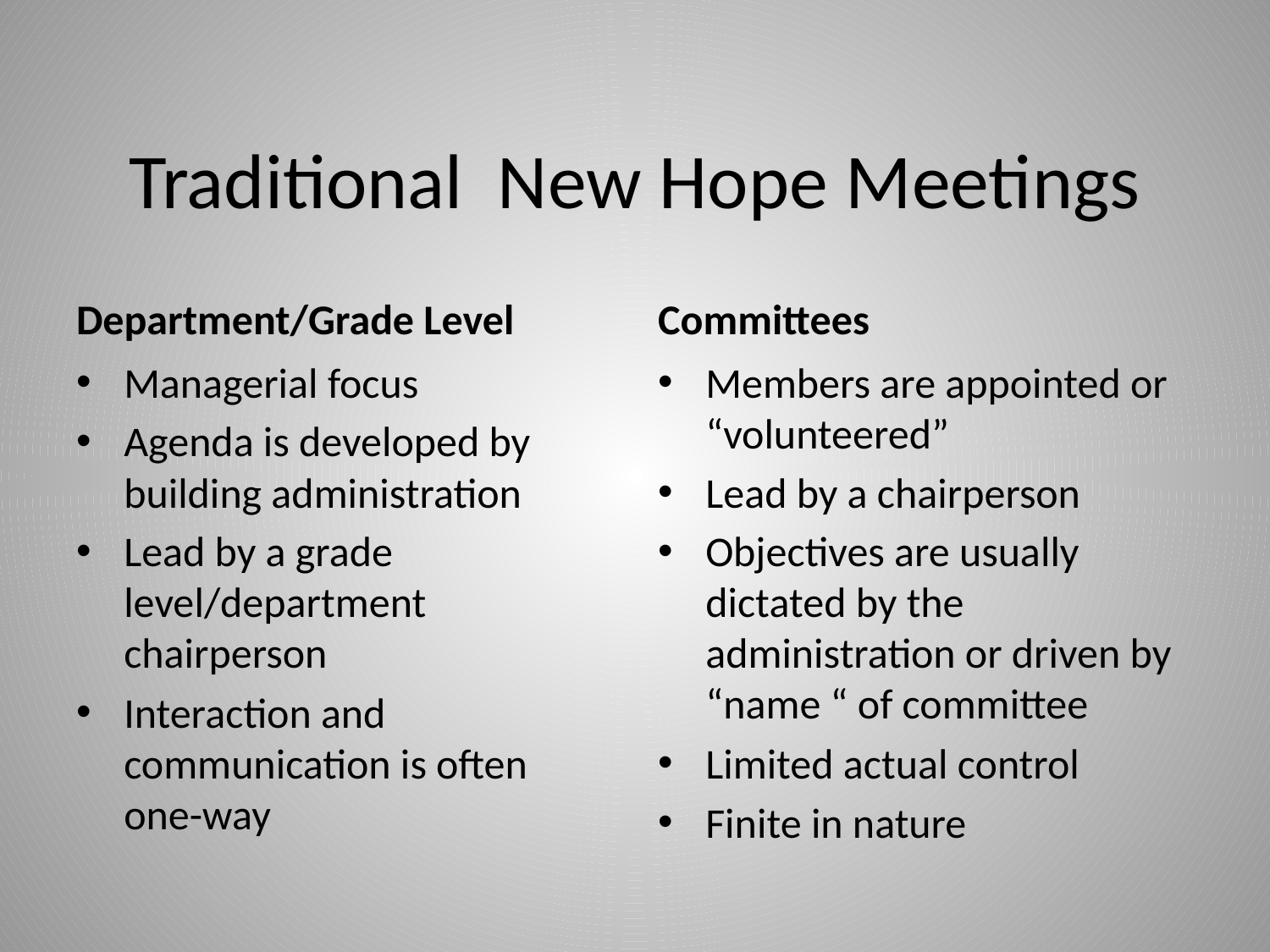

# Traditional  New Hope Meetings
Department/Grade Level
Committees
Managerial focus
Agenda is developed by building administration
Lead by a grade level/department chairperson
Interaction and communication is often  one-way

Members are appointed or “volunteered”
Lead by a chairperson
Objectives are usually dictated by the administration or driven by “name “ of committee
Limited actual control
Finite in nature